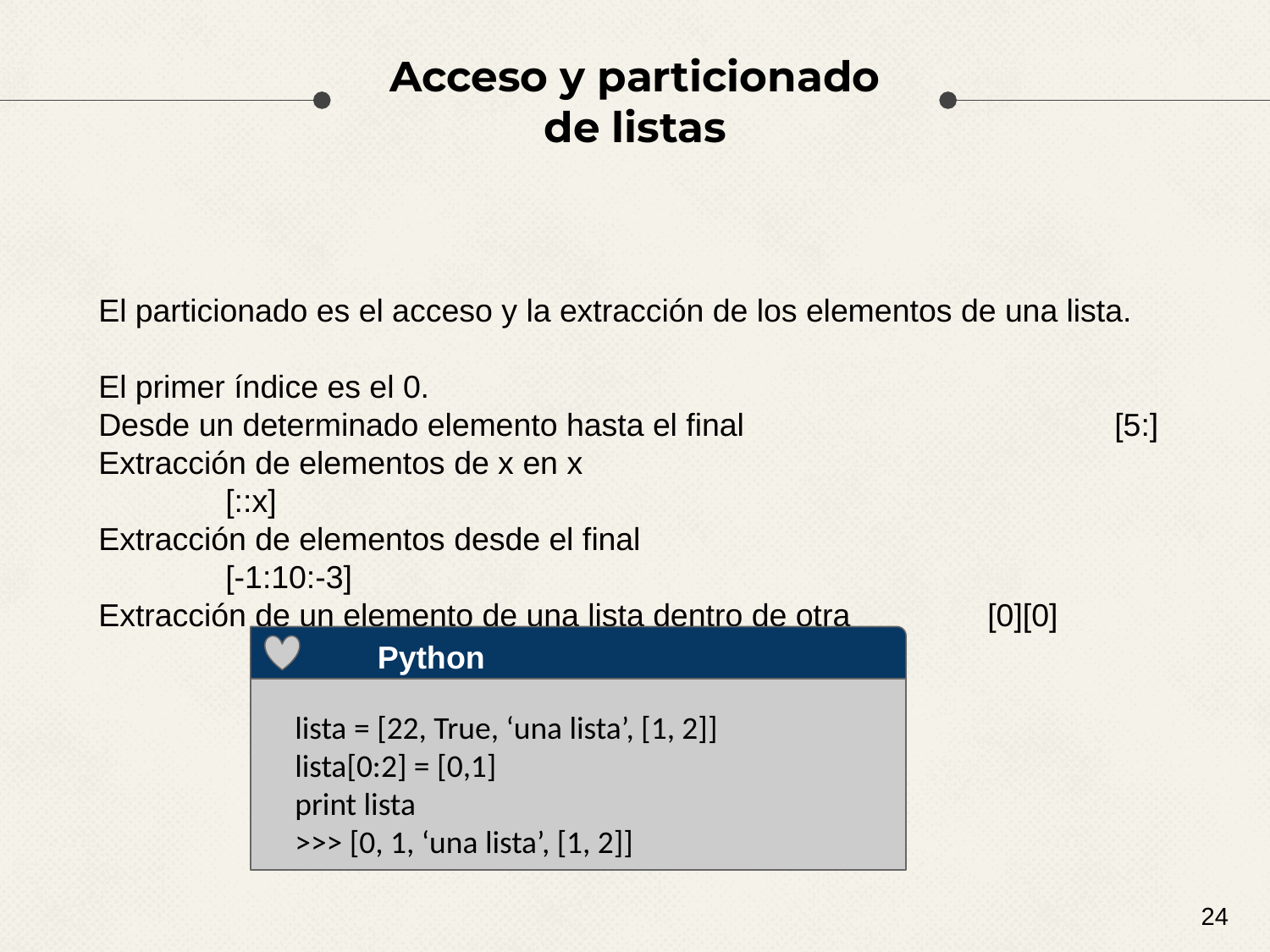

# Acceso y particionado de listas
El particionado es el acceso y la extracción de los elementos de una lista.

El primer índice es el 0.
Desde un determinado elemento hasta el final 			[5:]
Extracción de elementos de x en x						[::x]
Extracción de elementos desde el final					[-1:10:-3]
Extracción de un elemento de una lista dentro de otra		[0][0]

Python

lista = [22, True, ‘una lista’, [1, 2]]
lista[0:2] = [0,1]
print lista
>>> [0, 1, ‘una lista’, [1, 2]]
24